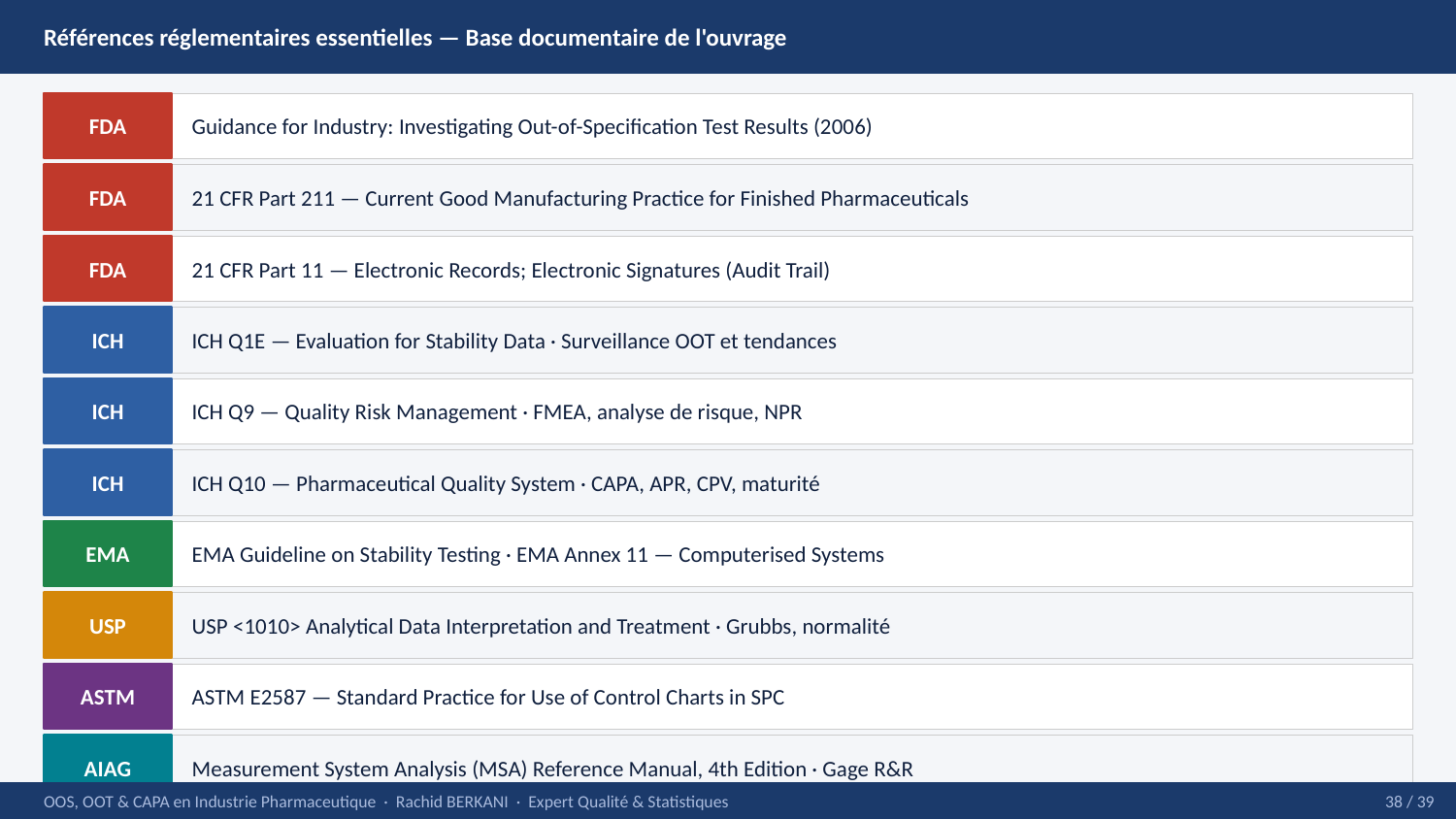

Références réglementaires essentielles — Base documentaire de l'ouvrage

FDA
Guidance for Industry: Investigating Out-of-Specification Test Results (2006)

FDA
21 CFR Part 211 — Current Good Manufacturing Practice for Finished Pharmaceuticals

FDA
21 CFR Part 11 — Electronic Records; Electronic Signatures (Audit Trail)

ICH
ICH Q1E — Evaluation for Stability Data · Surveillance OOT et tendances

ICH
ICH Q9 — Quality Risk Management · FMEA, analyse de risque, NPR

ICH
ICH Q10 — Pharmaceutical Quality System · CAPA, APR, CPV, maturité

EMA
EMA Guideline on Stability Testing · EMA Annex 11 — Computerised Systems

USP
USP <1010> Analytical Data Interpretation and Treatment · Grubbs, normalité

ASTM
ASTM E2587 — Standard Practice for Use of Control Charts in SPC

AIAG
Measurement System Analysis (MSA) Reference Manual, 4th Edition · Gage R&R

OOS, OOT & CAPA en Industrie Pharmaceutique  ·  Rachid BERKANI  ·  Expert Qualité & Statistiques
38 / 39